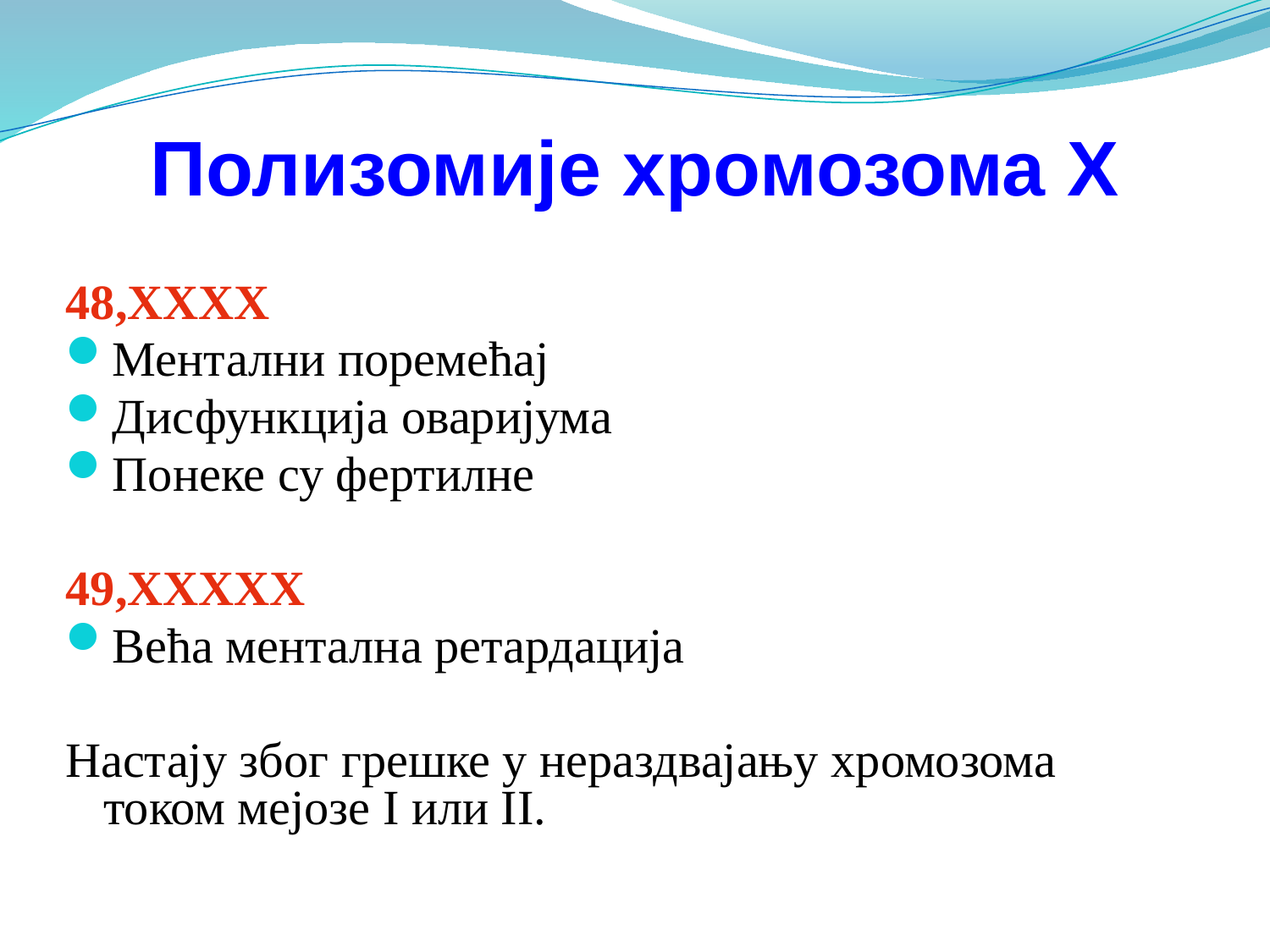

Полизомије хромозома X
48,XXXX
Ментални поремећај
Дисфункција оваријума
Понеке су фертилне

49,XXXXX
Већа ментална ретардација

Настају због грешке у нераздвајању хромозома током мејозе I или II.